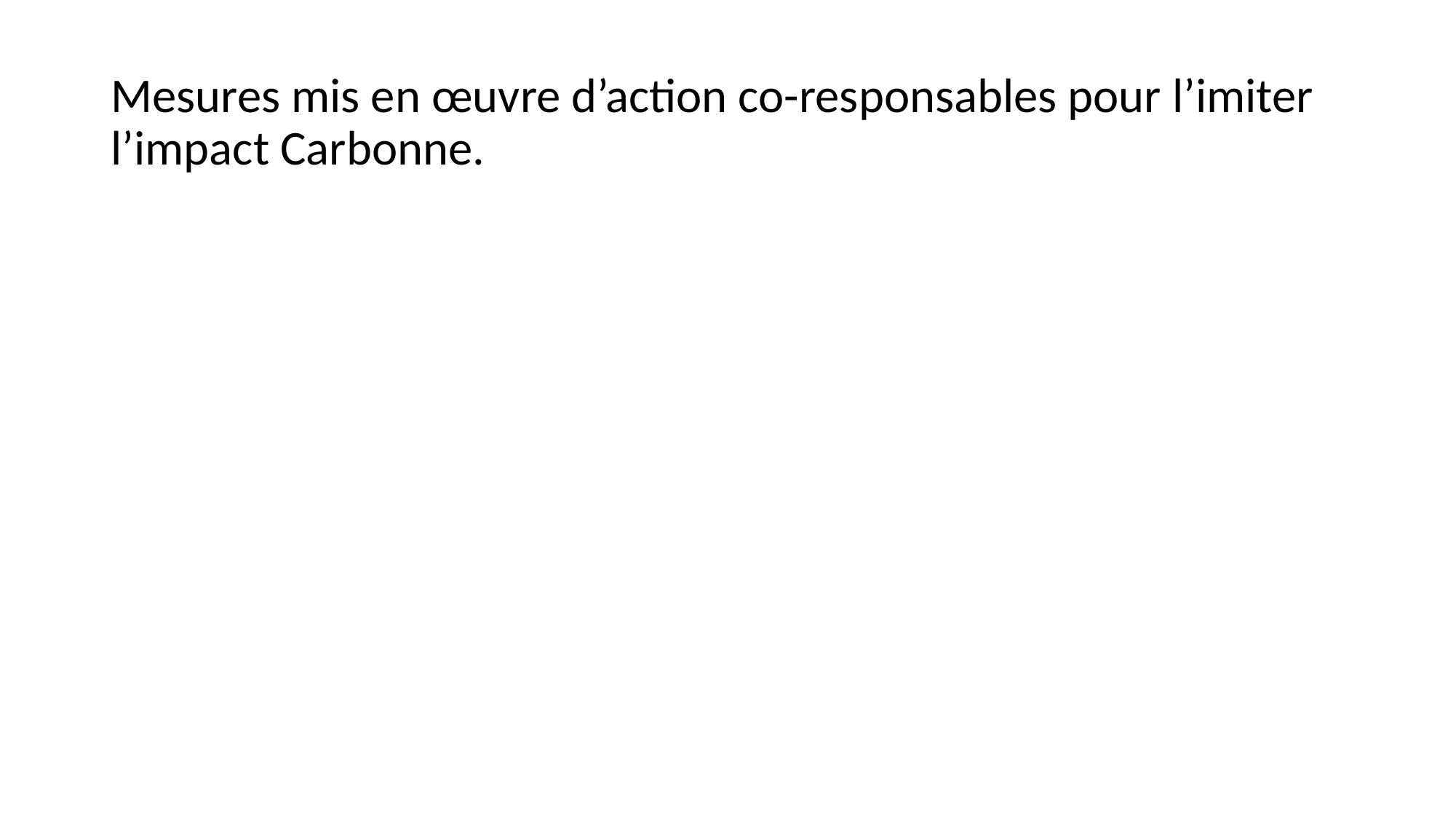

# Mesures mis en œuvre d’action co-responsables pour l’imiter l’impact Carbonne.